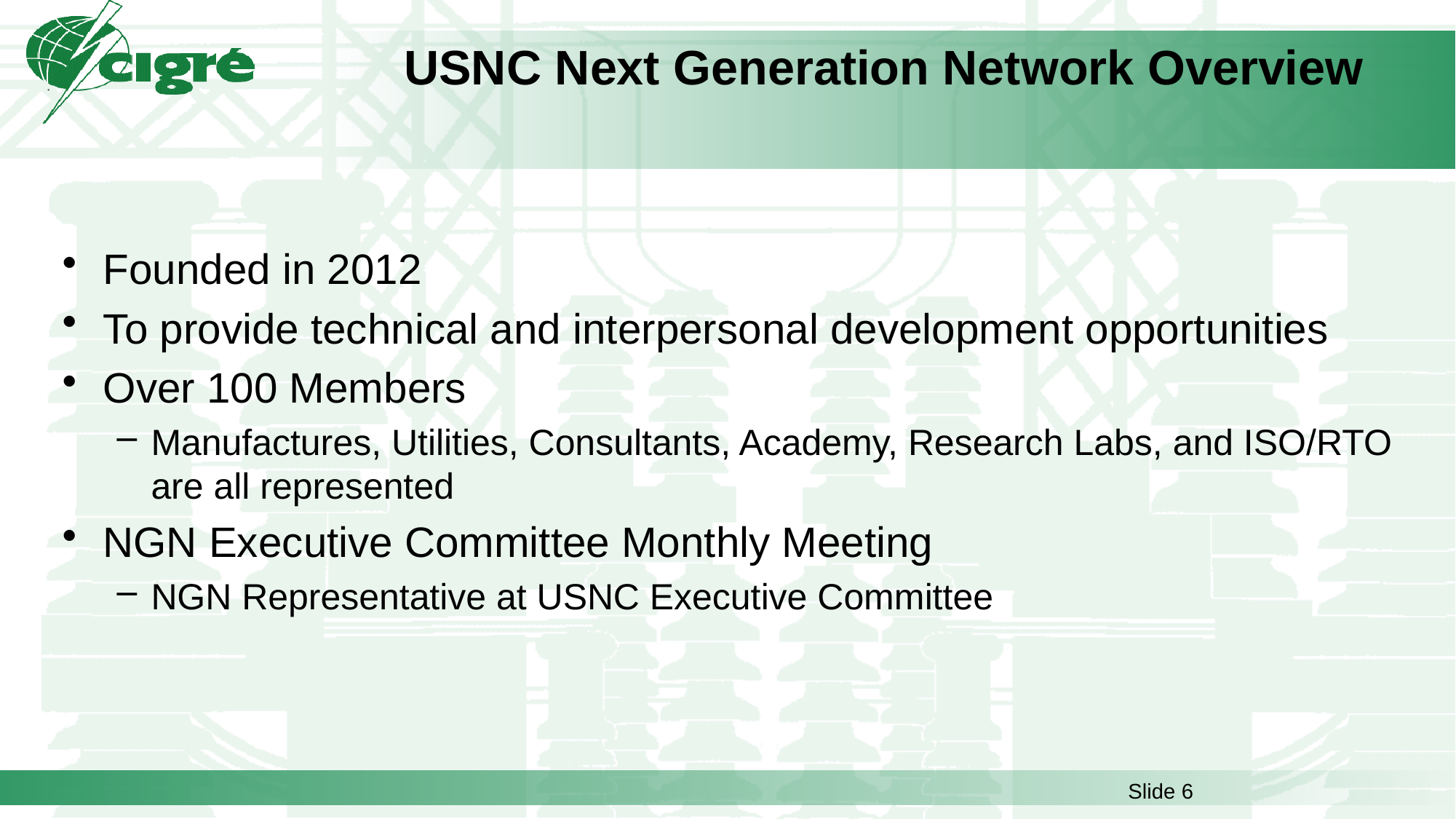

# USNC Next Generation Network Overview
Founded in 2012
To provide technical and interpersonal development opportunities
Over 100 Members
Manufactures, Utilities, Consultants, Academy, Research Labs, and ISO/RTO  are all represented
NGN Executive Committee Monthly Meeting
NGN Representative at USNC Executive Committee

Slide 6